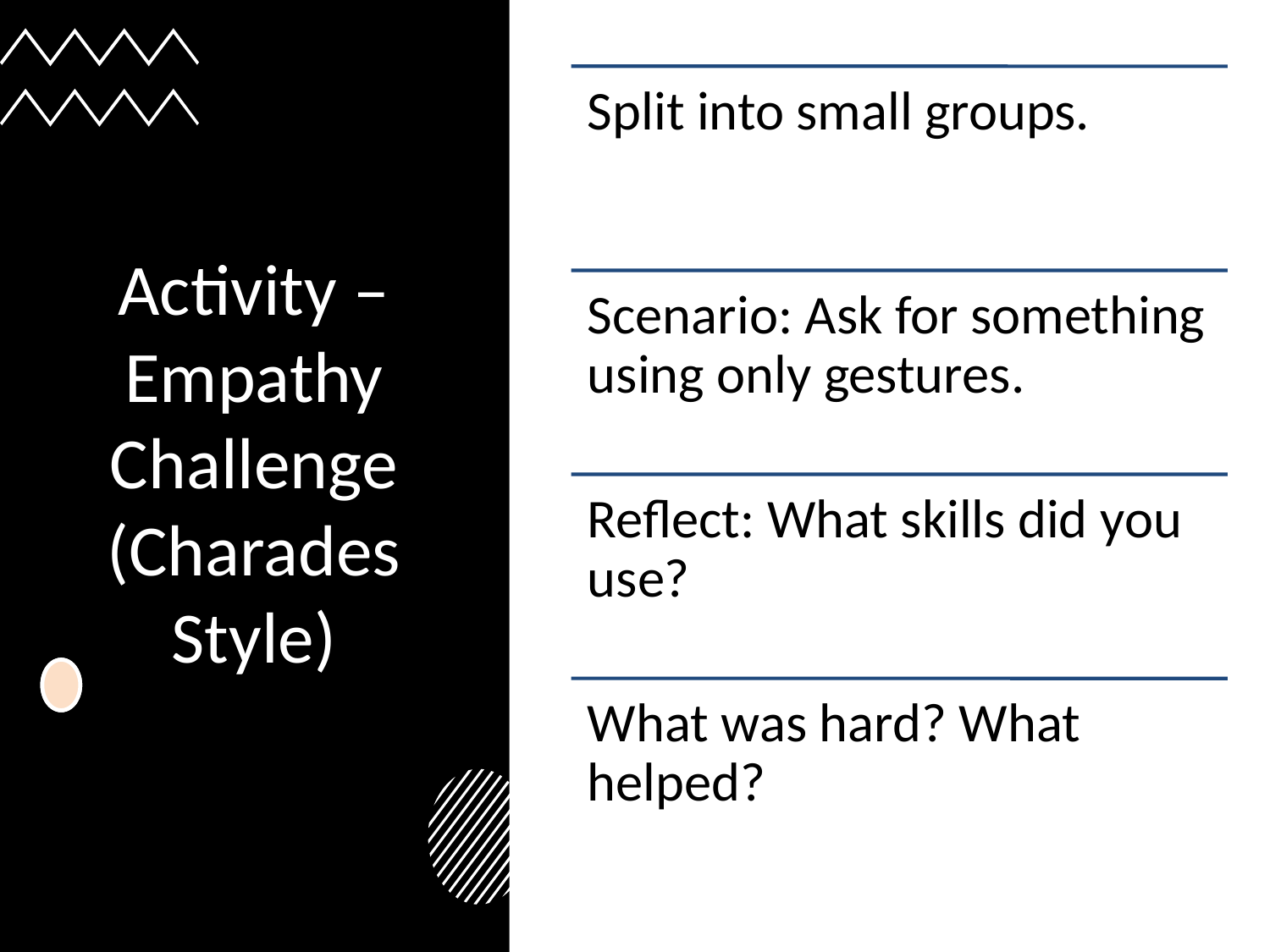

Split into small groups.
Scenario: Ask for something using only gestures.
Reflect: What skills did you use?
What was hard? What helped?
# Activity – Empathy Challenge (Charades Style)